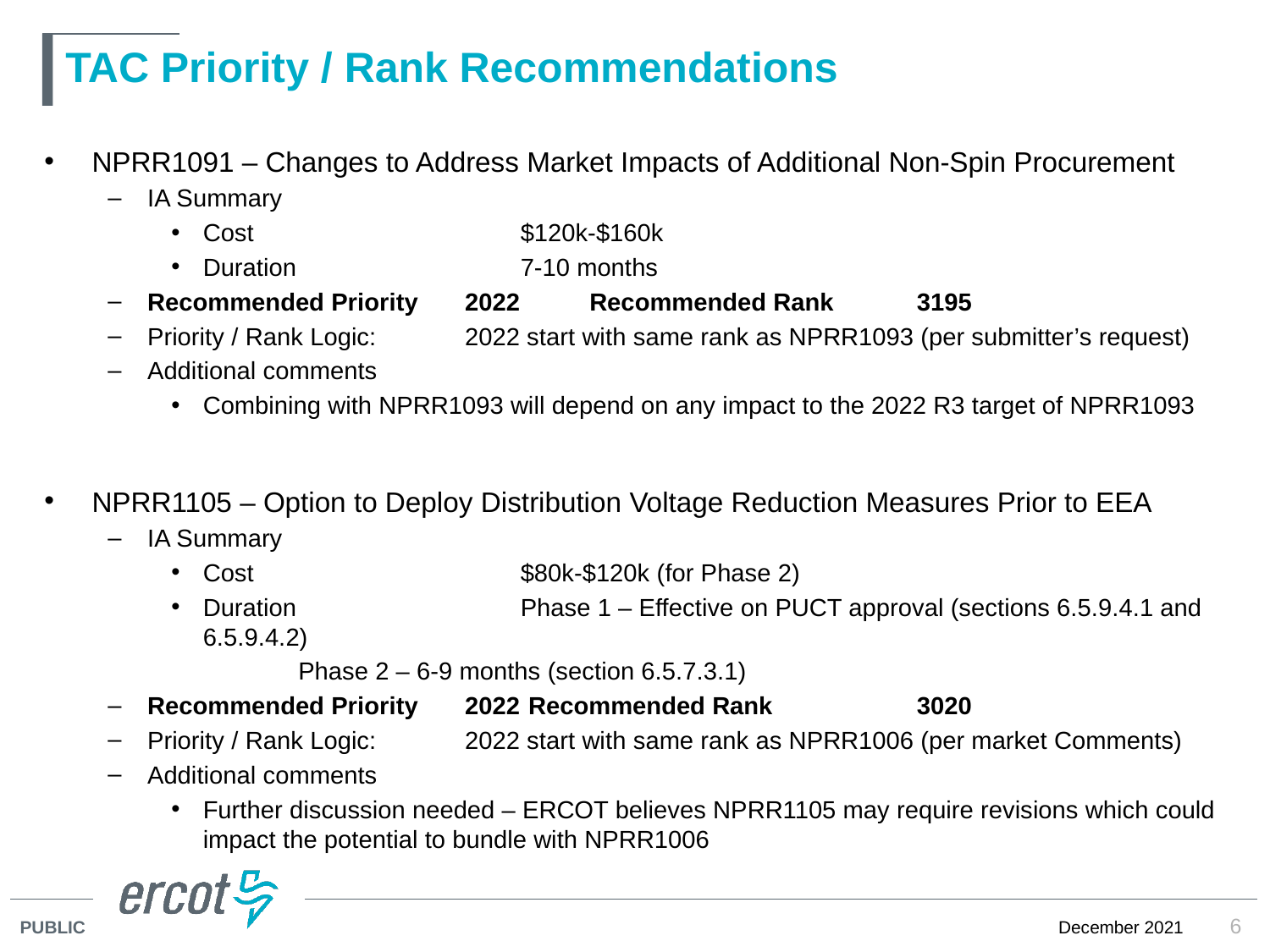

# TAC Priority / Rank Recommendations
NPRR1091 – Changes to Address Market Impacts of Additional Non-Spin Procurement
IA Summary
Cost	$120k-$160k
Duration	7-10 months
Recommended Priority	2022          Recommended Rank	3195
Priority / Rank Logic: 	2022 start with same rank as NPRR1093 (per submitter’s request)
Additional comments
Combining with NPRR1093 will depend on any impact to the 2022 R3 target of NPRR1093

NPRR1105 – Option to Deploy Distribution Voltage Reduction Measures Prior to EEA
IA Summary
Cost	$80k-$120k (for Phase 2)
Duration	Phase 1 – Effective on PUCT approval (sections 6.5.9.4.1 and 6.5.9.4.2)
	Phase 2 – 6-9 months (section 6.5.7.3.1)
Recommended Priority	2022	Recommended Rank	3020
Priority / Rank Logic: 	2022 start with same rank as NPRR1006 (per market Comments)
Additional comments
Further discussion needed – ERCOT believes NPRR1105 may require revisions which could impact the potential to bundle with NPRR1006

6